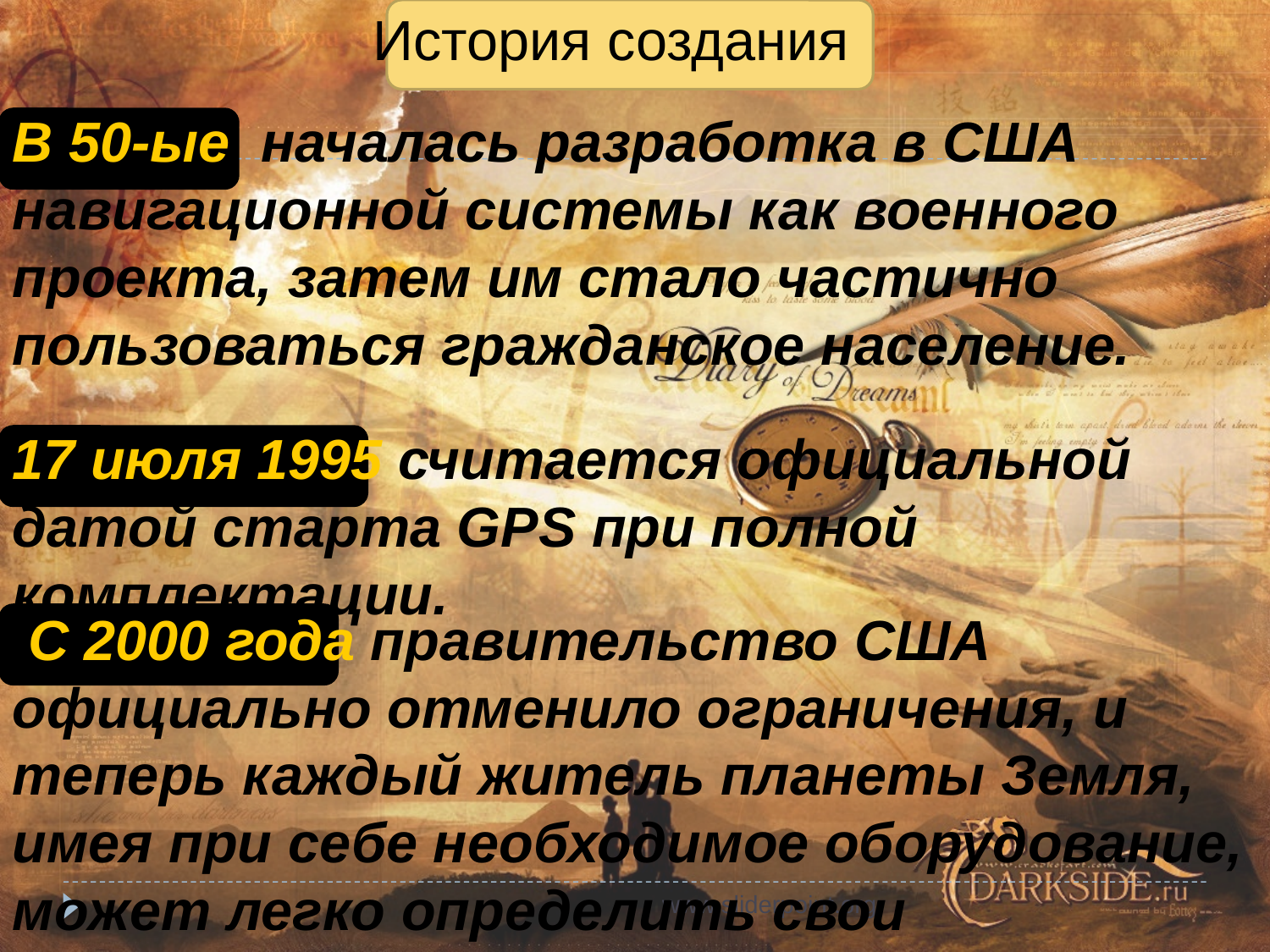

# История создания

В 50-ые  началась разработка в США навигационной системы как военного проекта, затем им стало частично пользоваться гражданское население.

17 июля 1995 считается официальной датой старта GPS при полной комплектации.

 С 2000 года правительство США официально отменило ограничения, и теперь каждый житель планеты Земля, имея при себе необходимое оборудование, может легко определить свои координаты.

www.sliderpoint.org